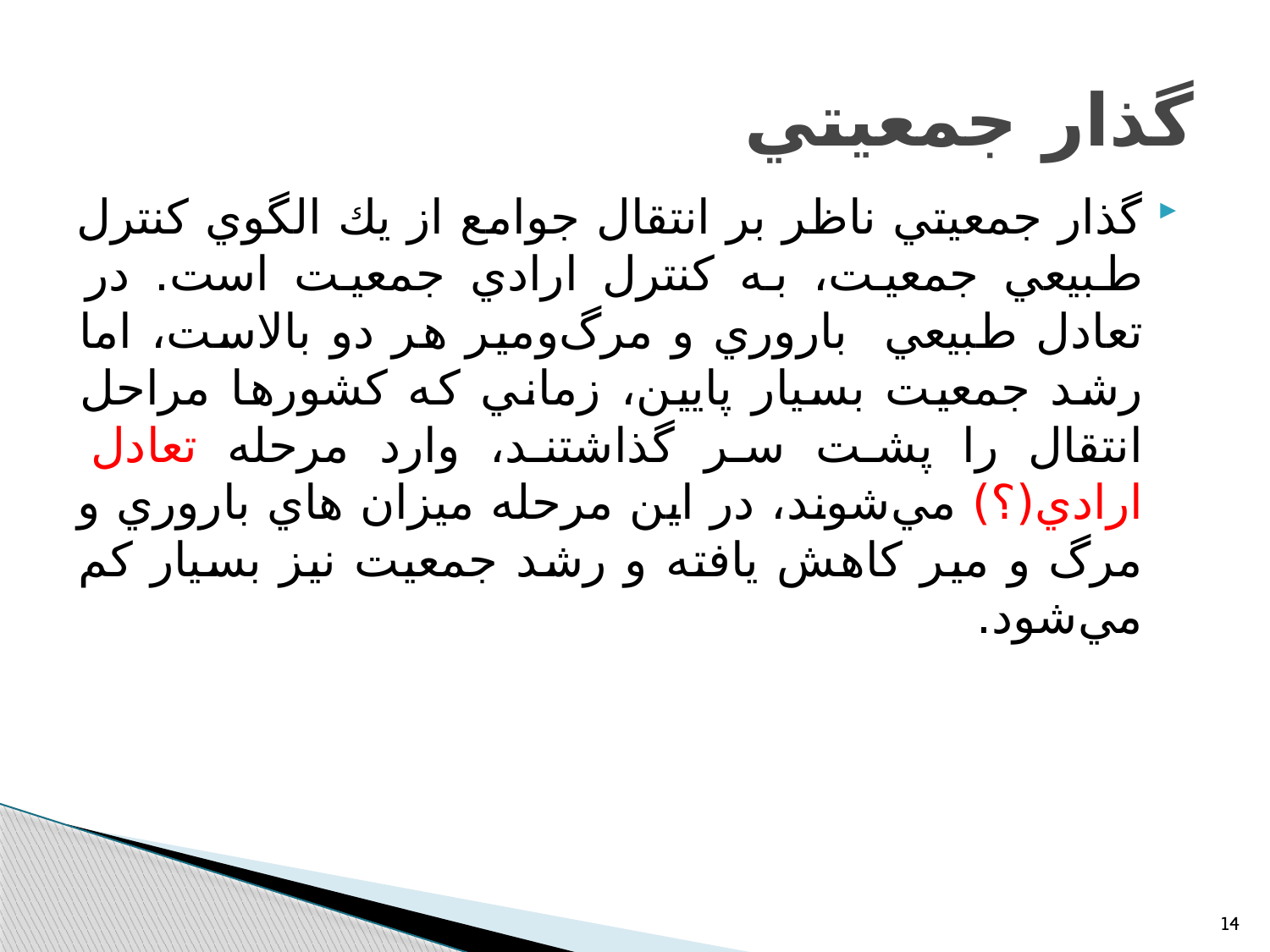

# گذار جمعيتي
گذار جمعيتي ناظر بر انتقال جوامع از يك الگوي كنترل طبيعي جمعيت، به كنترل ارادي جمعيت است. در تعادل طبيعي  باروري و مرگ‌ومير هر دو بالاست، اما رشد جمعيت بسيار پايين، زماني كه كشورها مراحل انتقال را پشت سر گذاشتند، وارد مرحله تعادل ارادي(؟) مي‌شوند، در اين مرحله ميزان هاي باروري و مرگ و مير كاهش يافته و رشد جمعيت نيز بسيار كم مي‌شود.
14